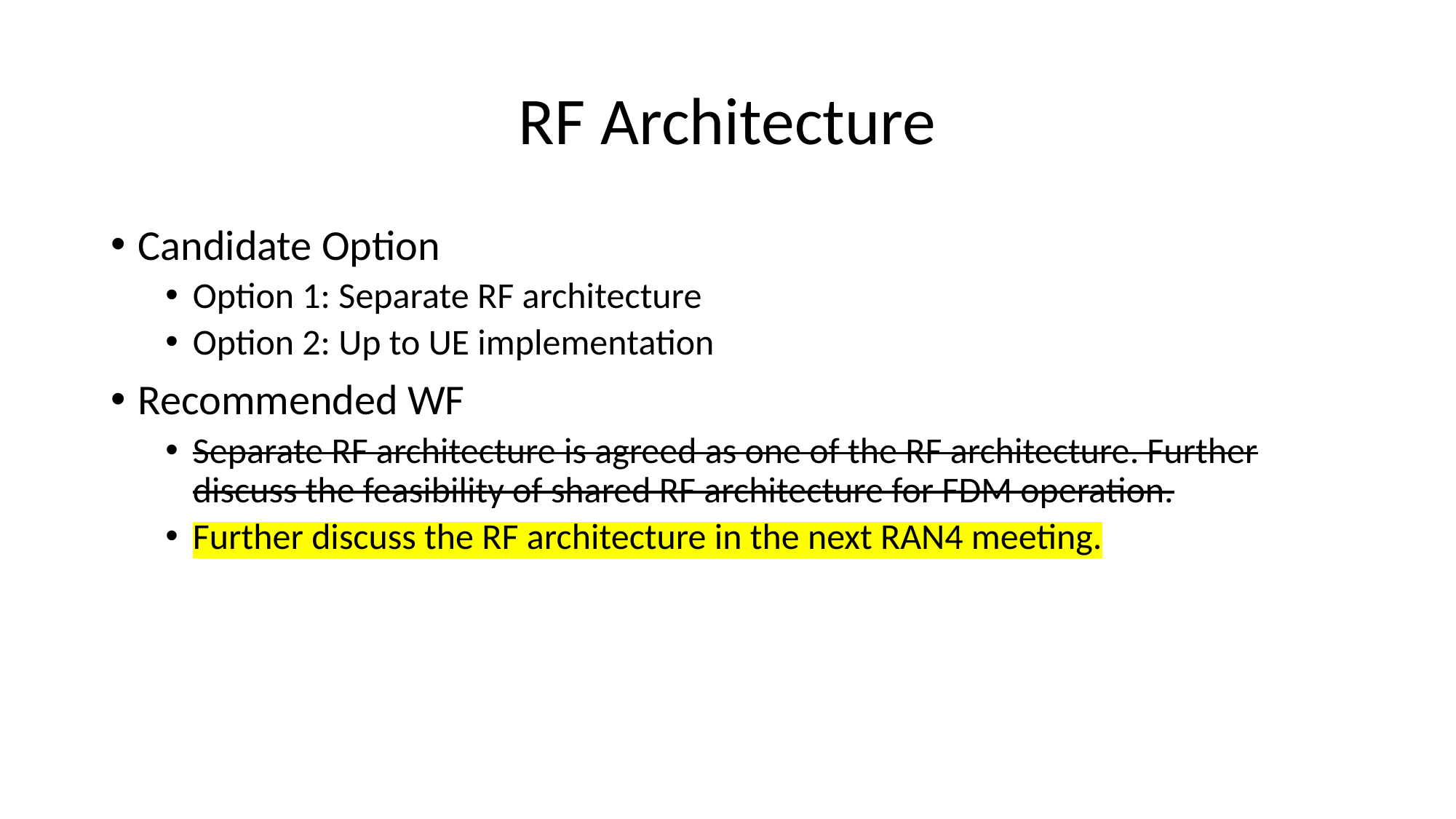

# RF Architecture
Candidate Option
Option 1: Separate RF architecture
Option 2: Up to UE implementation
Recommended WF
Separate RF architecture is agreed as one of the RF architecture. Further discuss the feasibility of shared RF architecture for FDM operation.
Further discuss the RF architecture in the next RAN4 meeting.